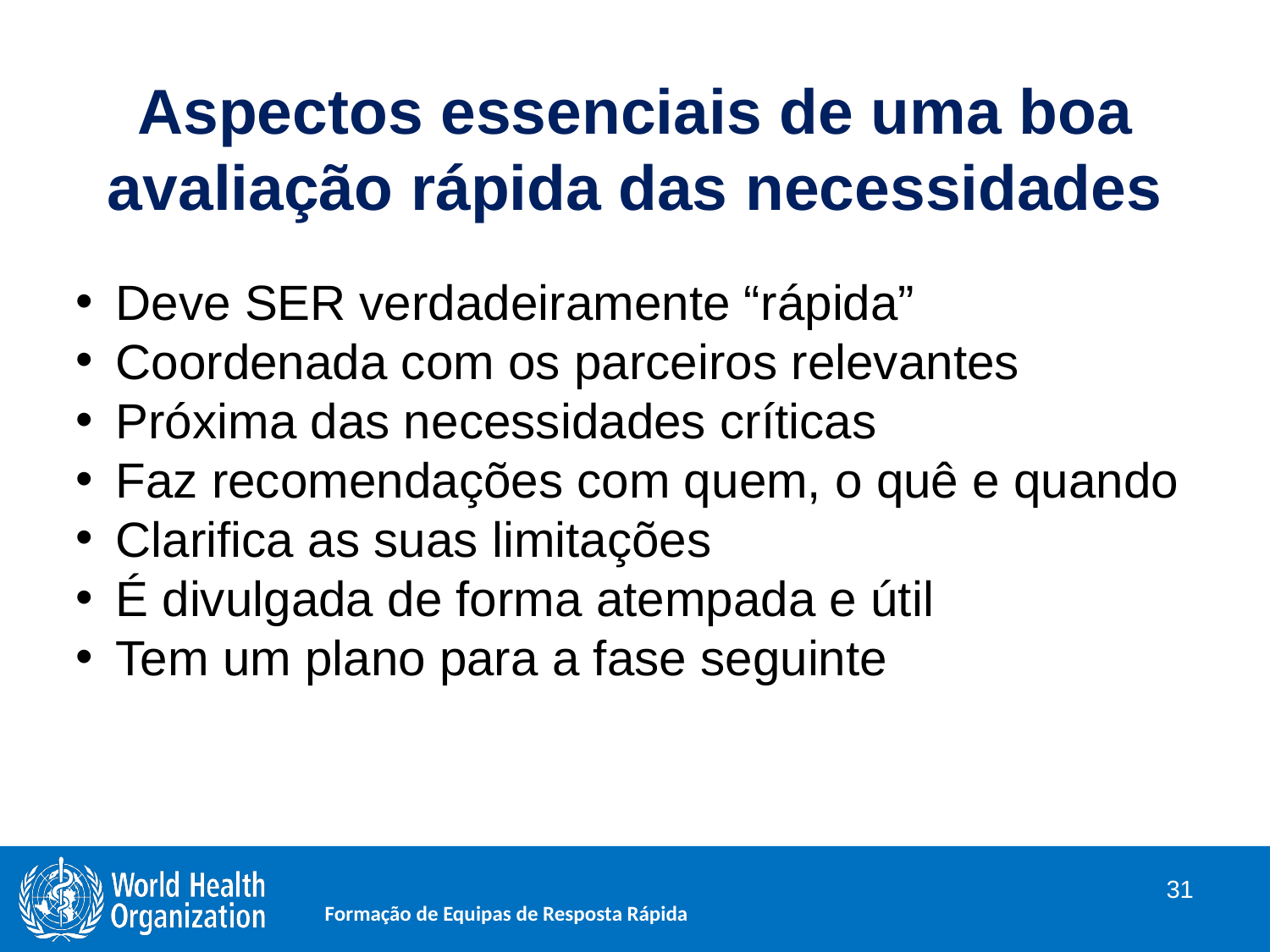

# Aspectos essenciais de uma boa avaliação rápida das necessidades
Deve SER verdadeiramente “rápida”
Coordenada com os parceiros relevantes
Próxima das necessidades críticas
Faz recomendações com quem, o quê e quando
Clarifica as suas limitações
É divulgada de forma atempada e útil
Tem um plano para a fase seguinte
31